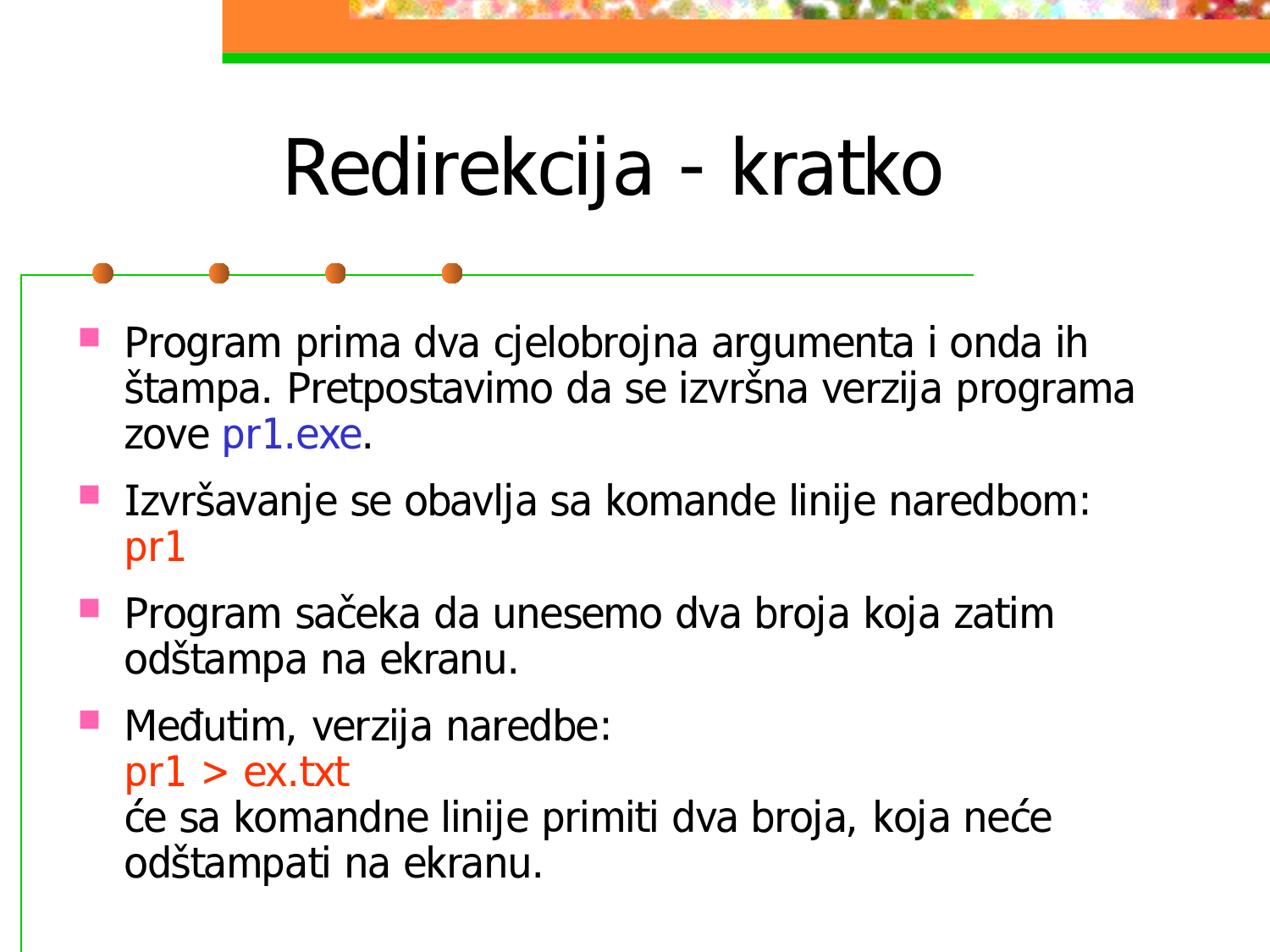

# Redirekcija - kratko
Program prima dva cjelobrojna argumenta i onda ih štampa. Pretpostavimo da se izvršna verzija programa zove pr1.exe.
Izvršavanje se obavlja sa komande linije naredbom:
pr1
Program sačeka da unesemo dva broja koja zatim odštampa na ekranu.
Međutim, verzija naredbe:
pr1 > ex.txt
će sa komandne linije primiti dva broja, koja neće odštampati na ekranu.